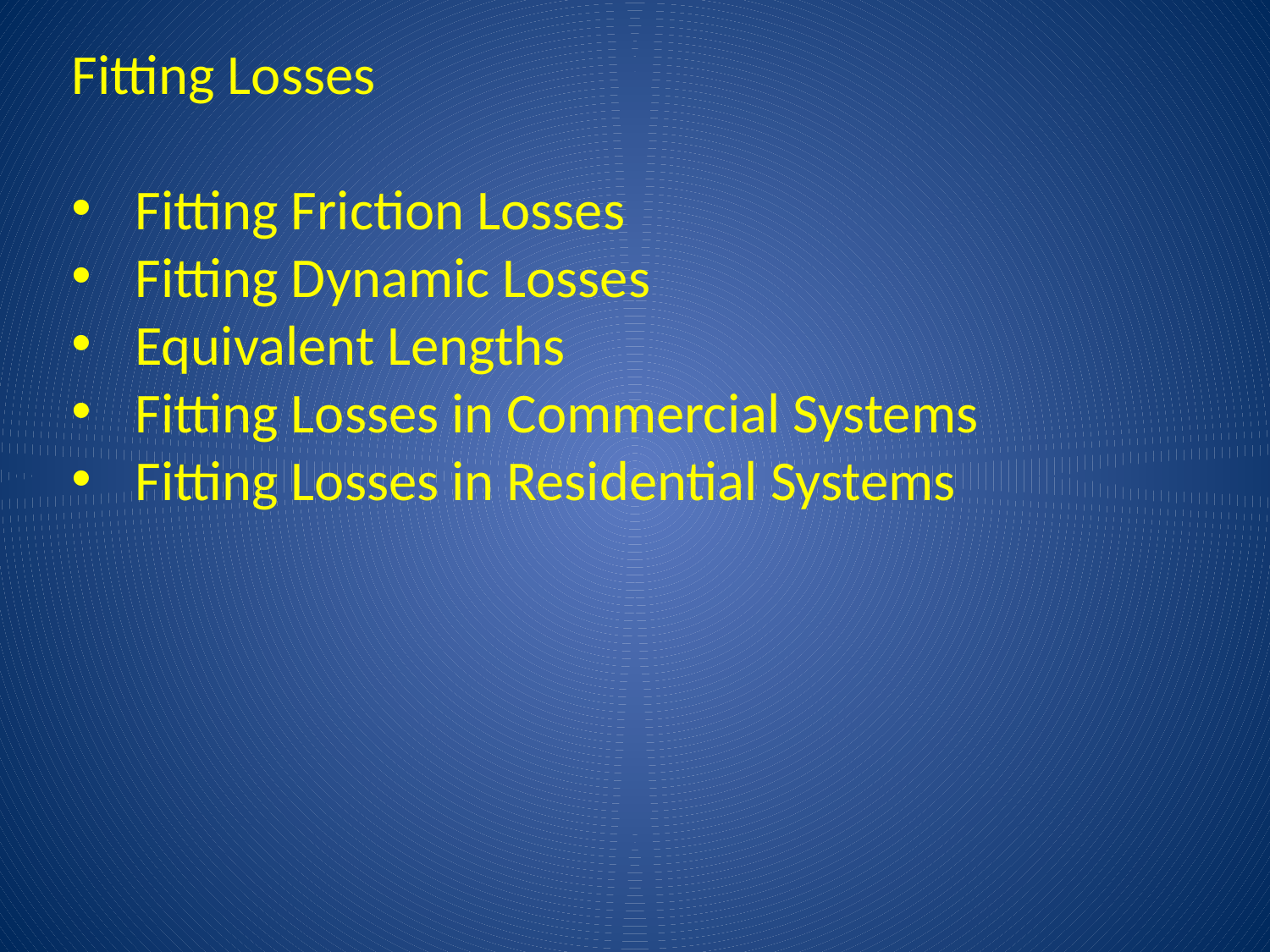

Fitting Losses

Fitting Friction Losses
Fitting Dynamic Losses
Equivalent Lengths
Fitting Losses in Commercial Systems
Fitting Losses in Residential Systems